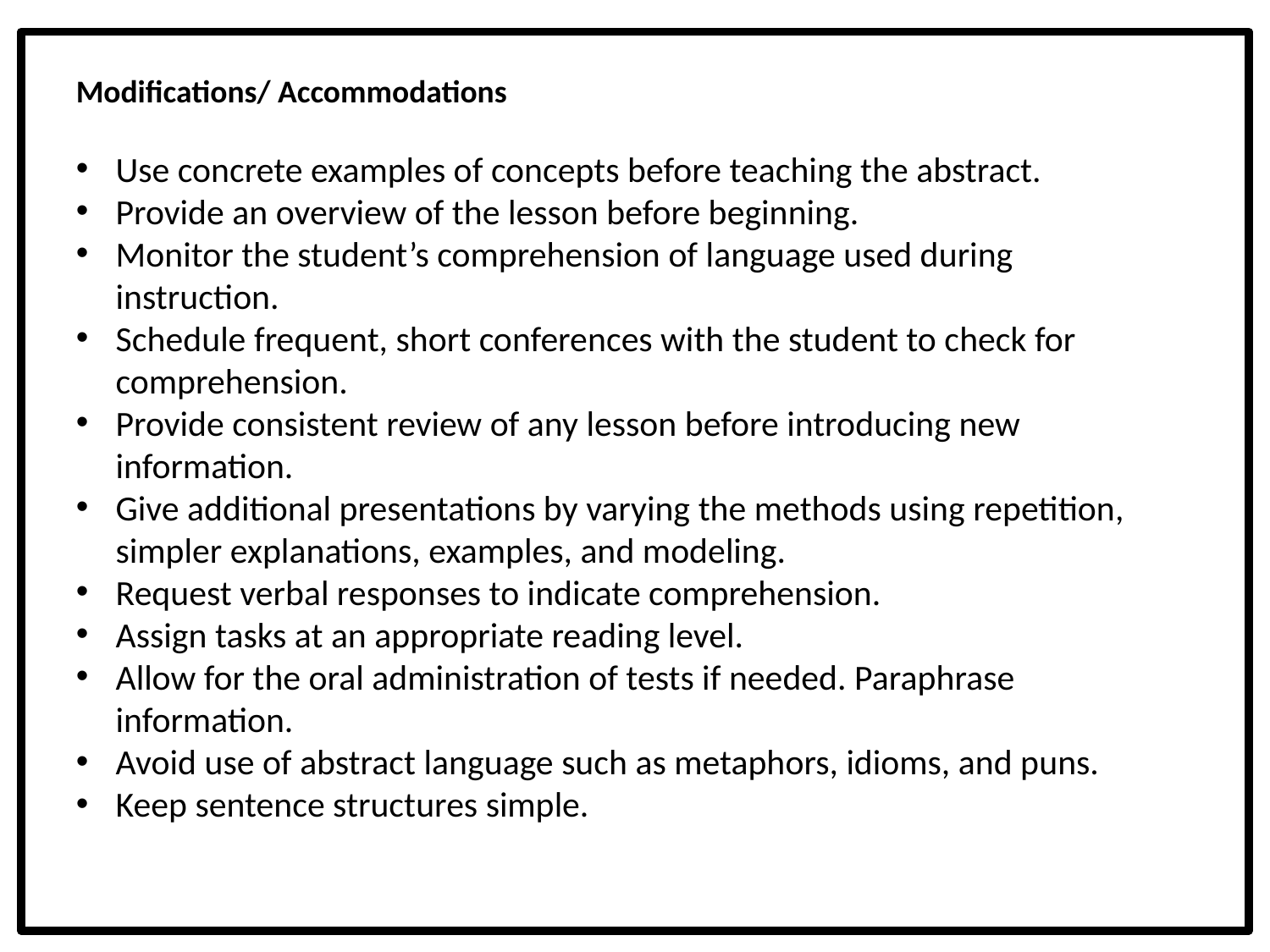

Modifications/ Accommodations

Use concrete examples of concepts before teaching the abstract.
Provide an overview of the lesson before beginning.
Monitor the student’s comprehension of language used during instruction.
Schedule frequent, short conferences with the student to check for comprehension.
Provide consistent review of any lesson before introducing new information.
Give additional presentations by varying the methods using repetition, simpler explanations, examples, and modeling.
Request verbal responses to indicate comprehension.
Assign tasks at an appropriate reading level.
Allow for the oral administration of tests if needed. Paraphrase information.
Avoid use of abstract language such as metaphors, idioms, and puns.
Keep sentence structures simple.